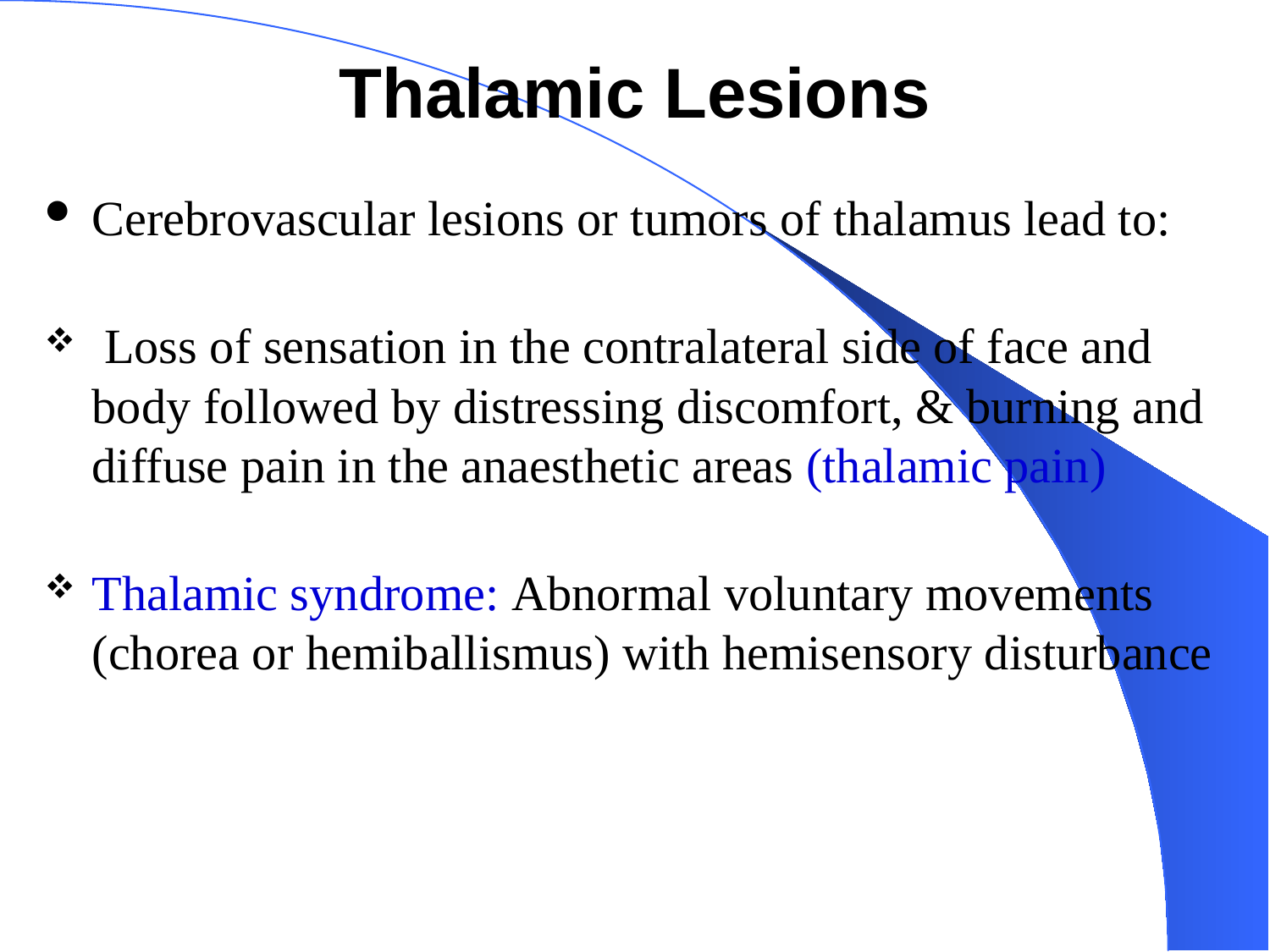

# Thalamic Lesions
Cerebrovascular lesions or tumors of thalamus lead to:
 Loss of sensation in the contralateral side of face and body followed by distressing discomfort, & burning and diffuse pain in the anaesthetic areas (thalamic pain)
Thalamic syndrome: Abnormal voluntary movements (chorea or hemiballismus) with hemisensory disturbance